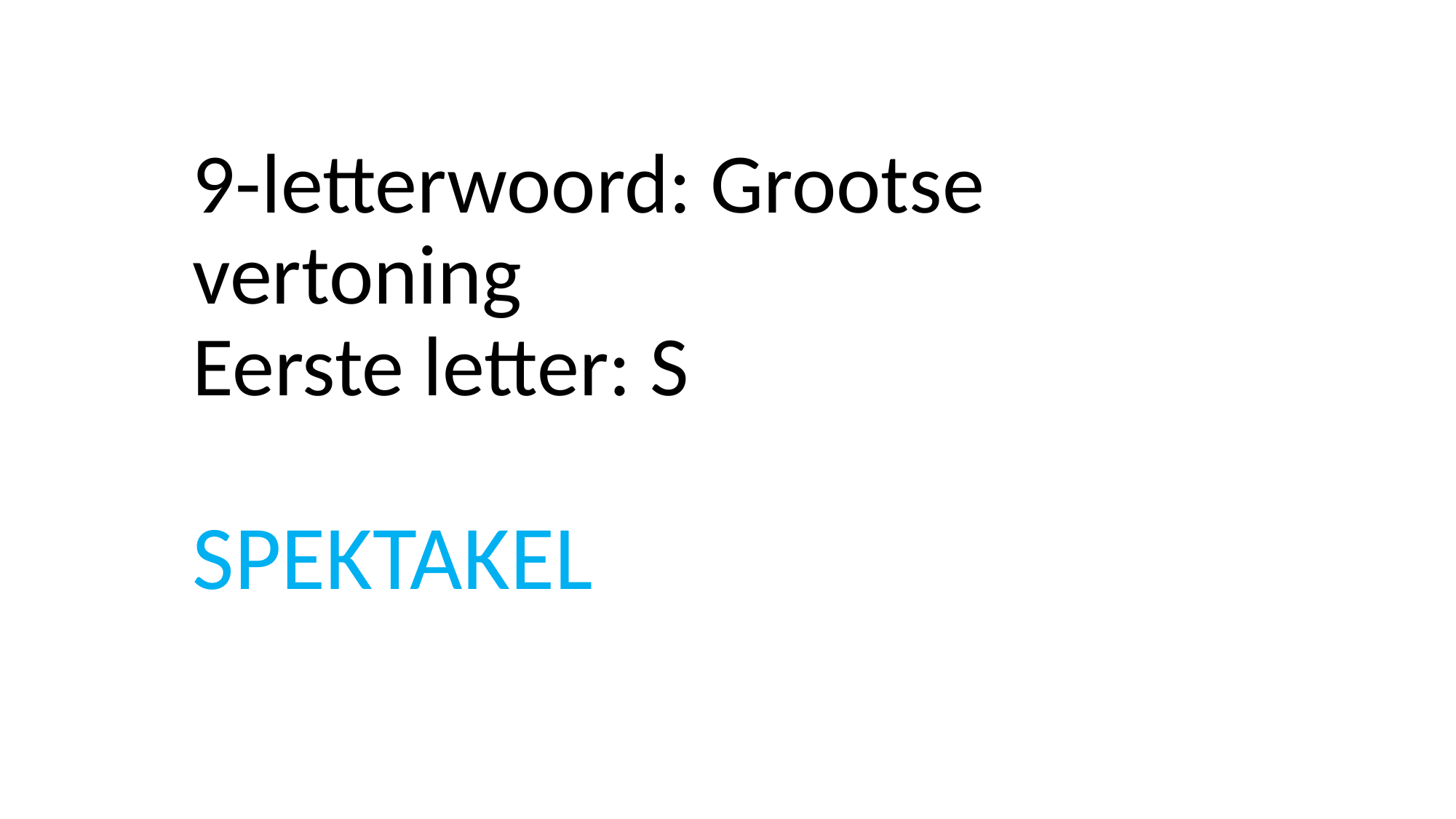

# 9-letterwoord: Grootse vertoning Eerste letter: S
SPEKTAKEL